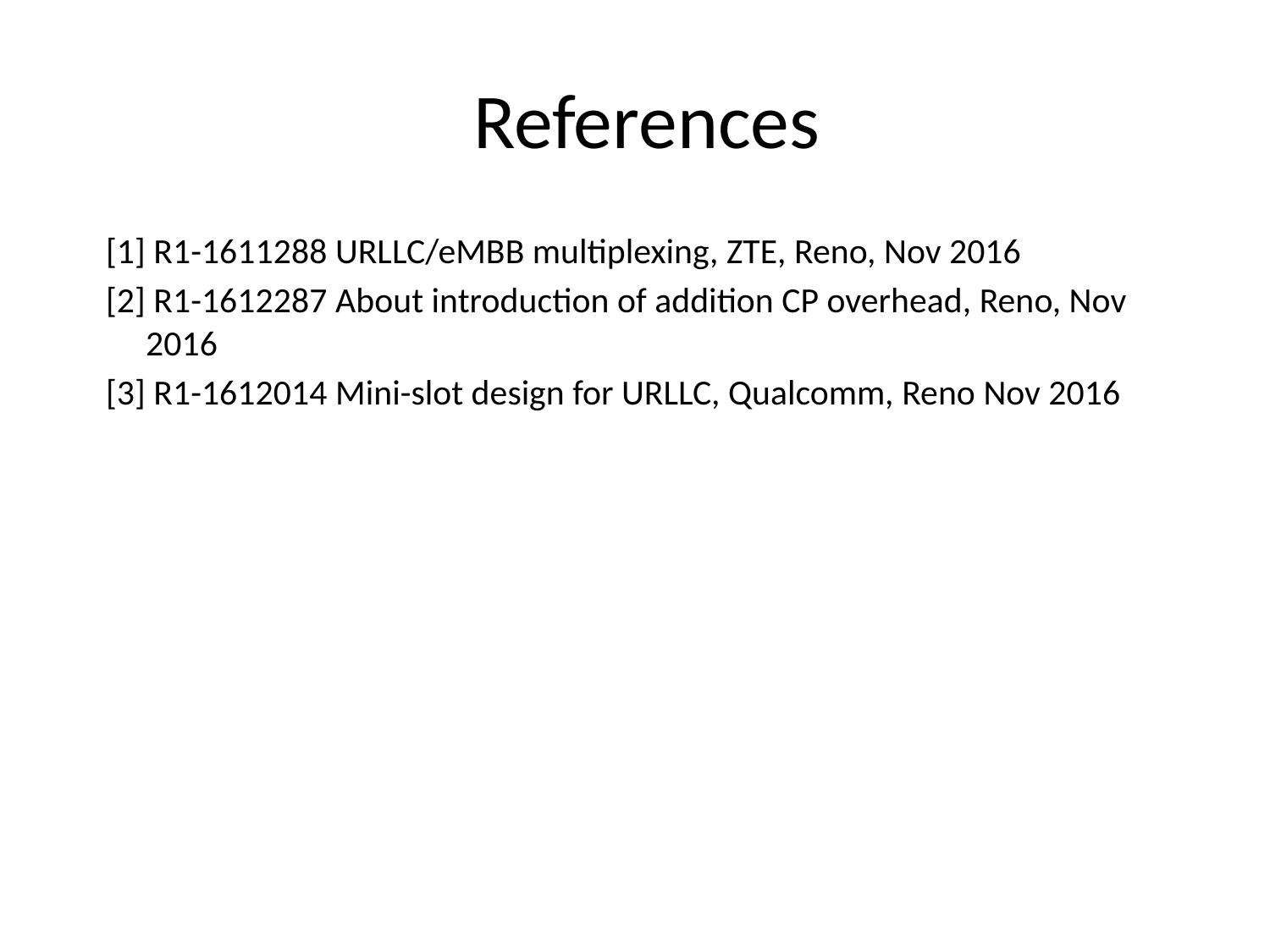

# References
[1] R1-1611288 URLLC/eMBB multiplexing, ZTE, Reno, Nov 2016
[2] R1-1612287 About introduction of addition CP overhead, Reno, Nov 2016
[3] R1-1612014 Mini-slot design for URLLC, Qualcomm, Reno Nov 2016